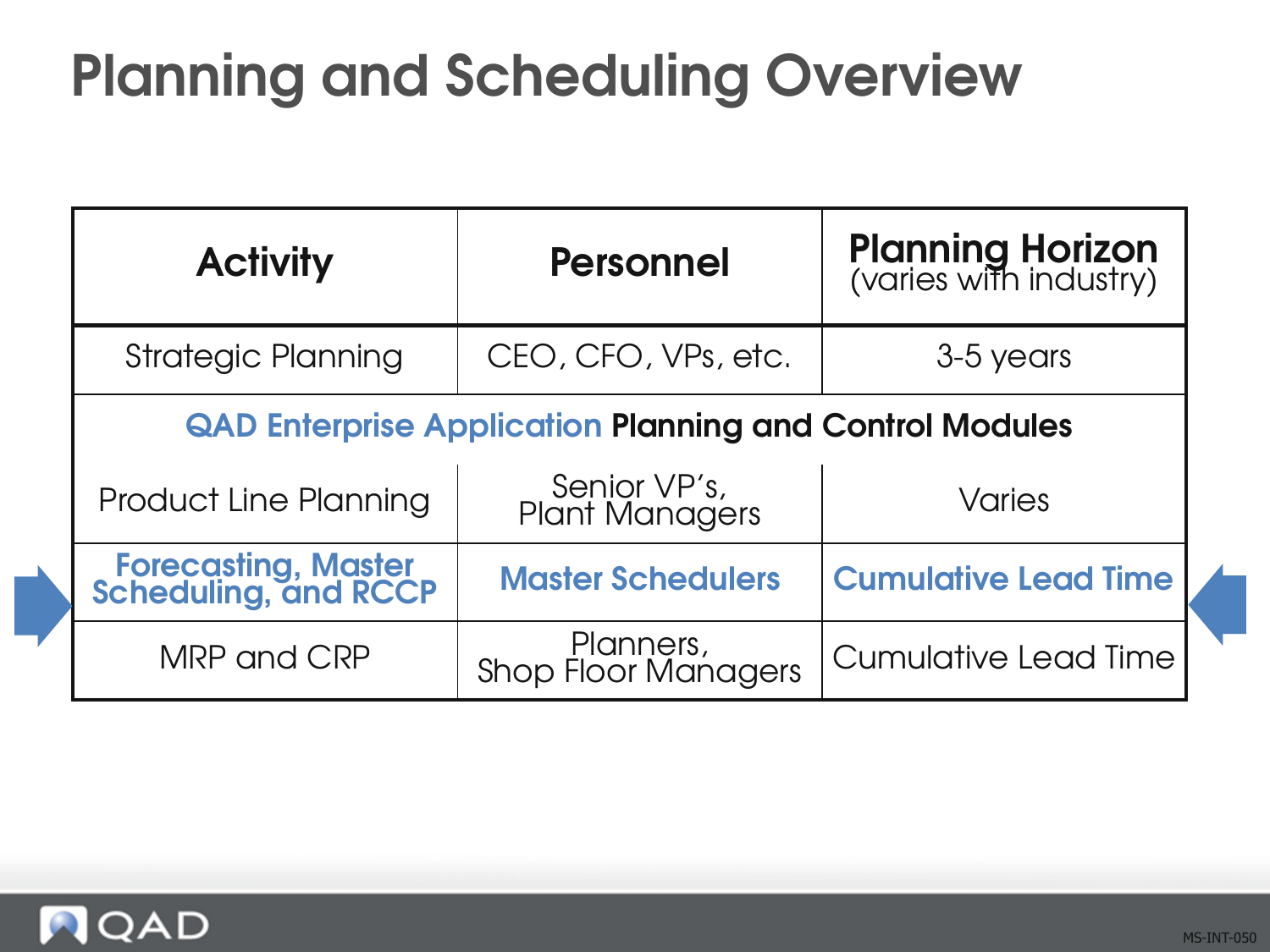

# Planning and Scheduling Overview
| Activity | Personnel | Planning Horizon (varies with industry) |
| --- | --- | --- |
| Strategic Planning | CEO, CFO, VPs, etc. | 3-5 years |
| QAD Enterprise Application Planning and Control Modules |  |  |
| Product Line Planning | Senior VP’s, Plant Managers | Varies |
| Forecasting, Master Scheduling, and RCCP | Master Schedulers | Cumulative Lead Time |
| MRP and CRP | Planners, Shop Floor Managers | Cumulative Lead Time |

MS-INT-050